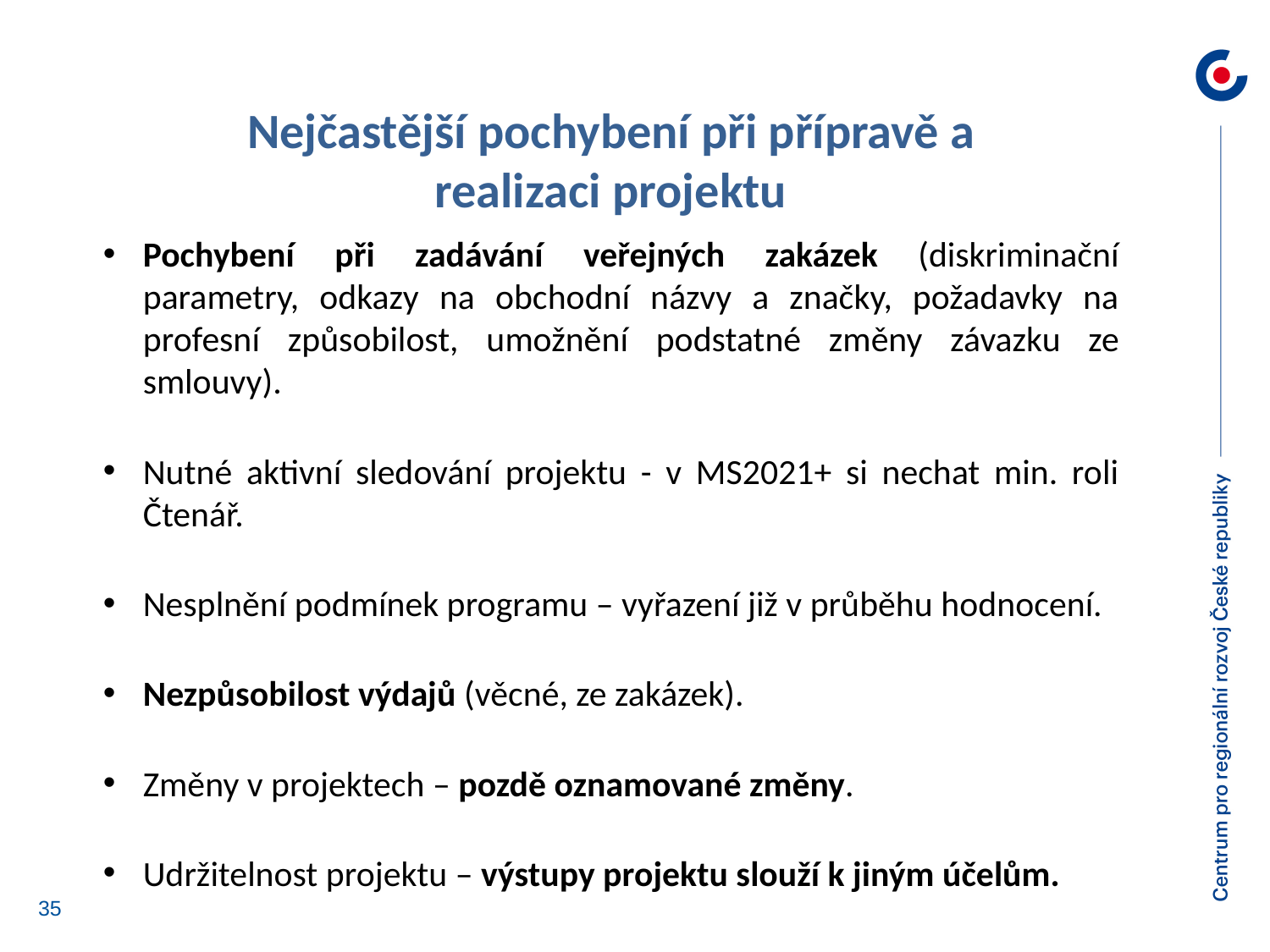

Nejčastější pochybení při přípravě a realizaci projektu
Pochybení při zadávání veřejných zakázek (diskriminační parametry, odkazy na obchodní názvy a značky, požadavky na profesní způsobilost, umožnění podstatné změny závazku ze smlouvy).

Nutné aktivní sledování projektu - v MS2021+ si nechat min. roli Čtenář.

Nesplnění podmínek programu – vyřazení již v průběhu hodnocení.

Nezpůsobilost výdajů (věcné, ze zakázek).

Změny v projektech – pozdě oznamované změny.

Udržitelnost projektu – výstupy projektu slouží k jiným účelům.
35